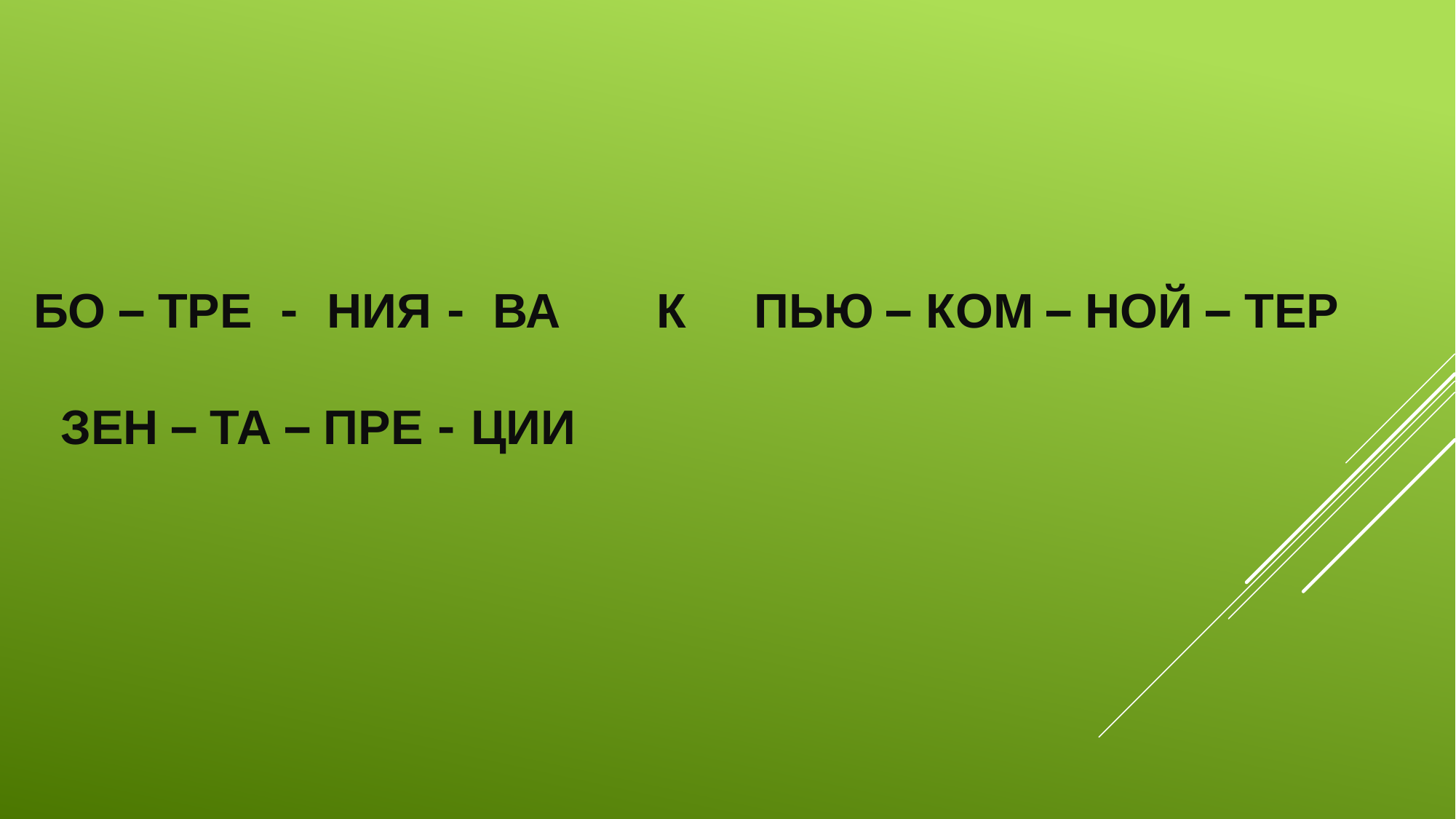

# Бо – тре  -  ния -  ва       к     пью – ком – ной – тер зен – та – пре - ции